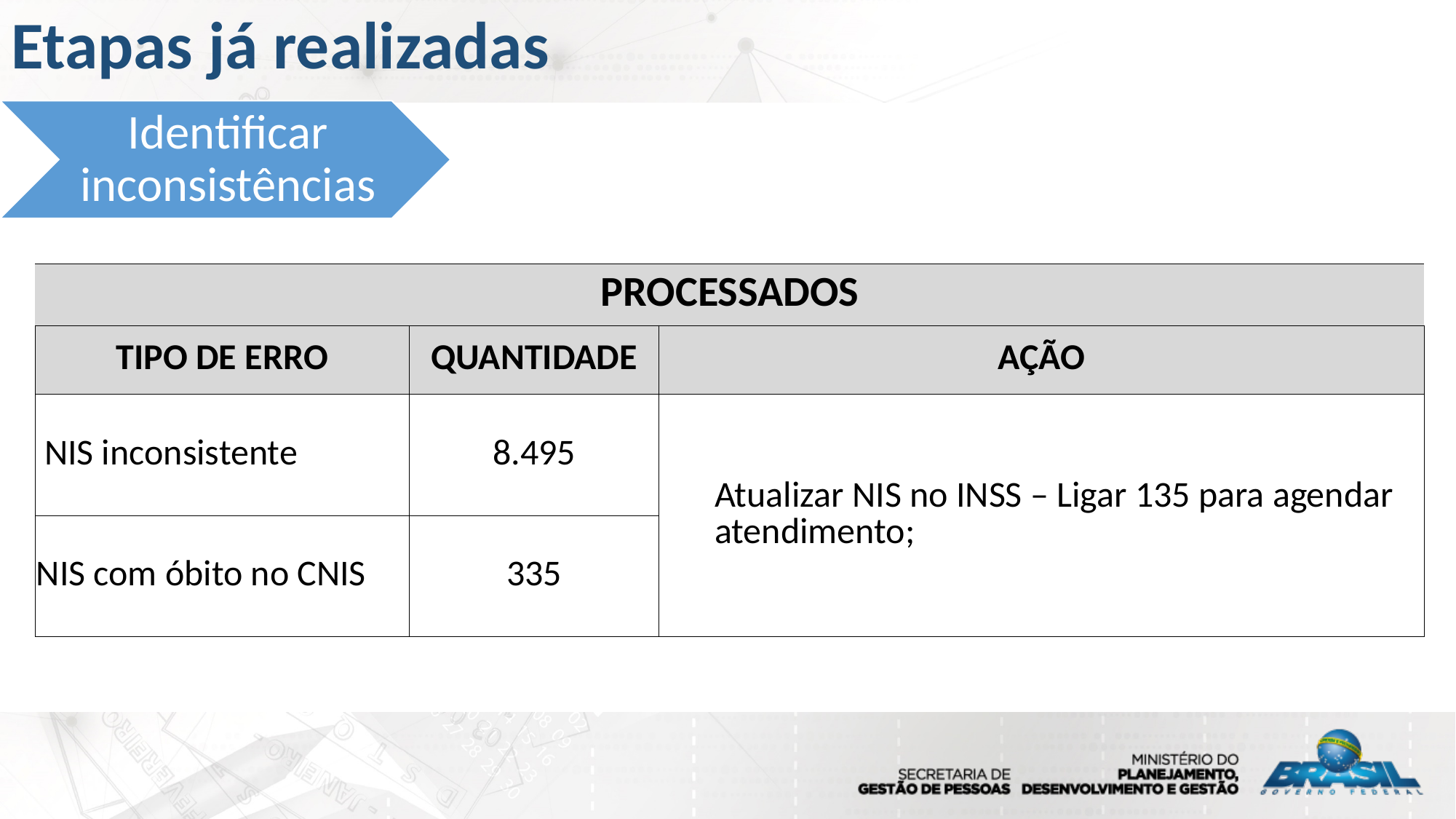

Etapas já realizadas

Identificar inconsistências
| PROCESSADOS |  |  |
| --- | --- | --- |
| TIPO DE ERRO | QUANTIDADE | AÇÃO |
| NIS inconsistente | 8.495 | Atualizar NIS no INSS – Ligar 135 para agendar atendimento; |
| NIS com óbito no CNIS | 335 |  |